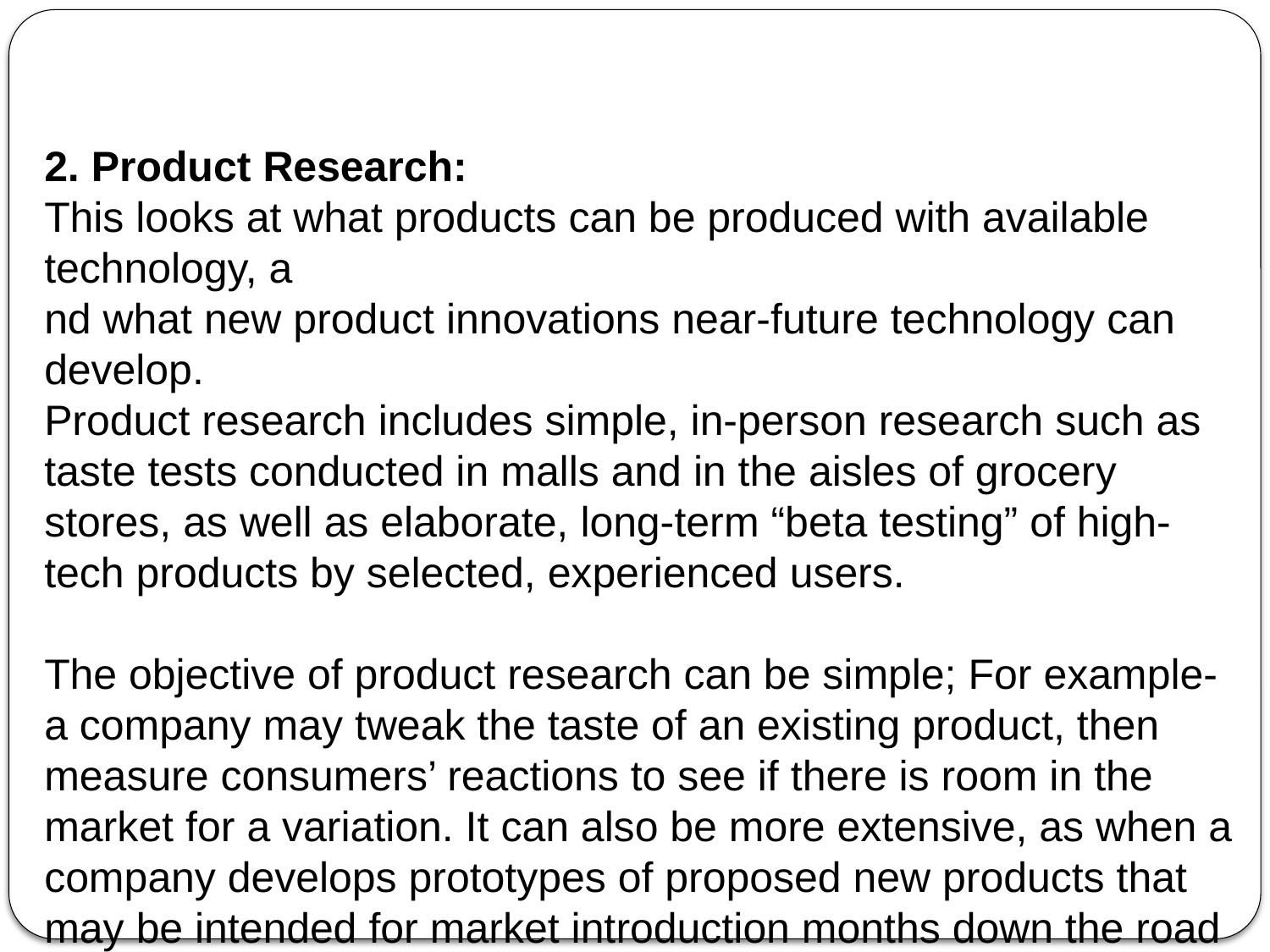

2. Product Research:
This looks at what products can be produced with available technology, a
nd what new product innovations near-future technology can develop.
Product research includes simple, in-person research such as taste tests conducted in malls and in the aisles of grocery stores, as well as elaborate, long-term “beta testing” of high-tech products by selected, experienced users.

The objective of product research can be simple; For example- a company may tweak the taste of an existing product, then measure consumers’ reactions to see if there is room in the market for a variation. It can also be more extensive, as when a company develops prototypes of proposed new products that may be intended for market introduction months down the road